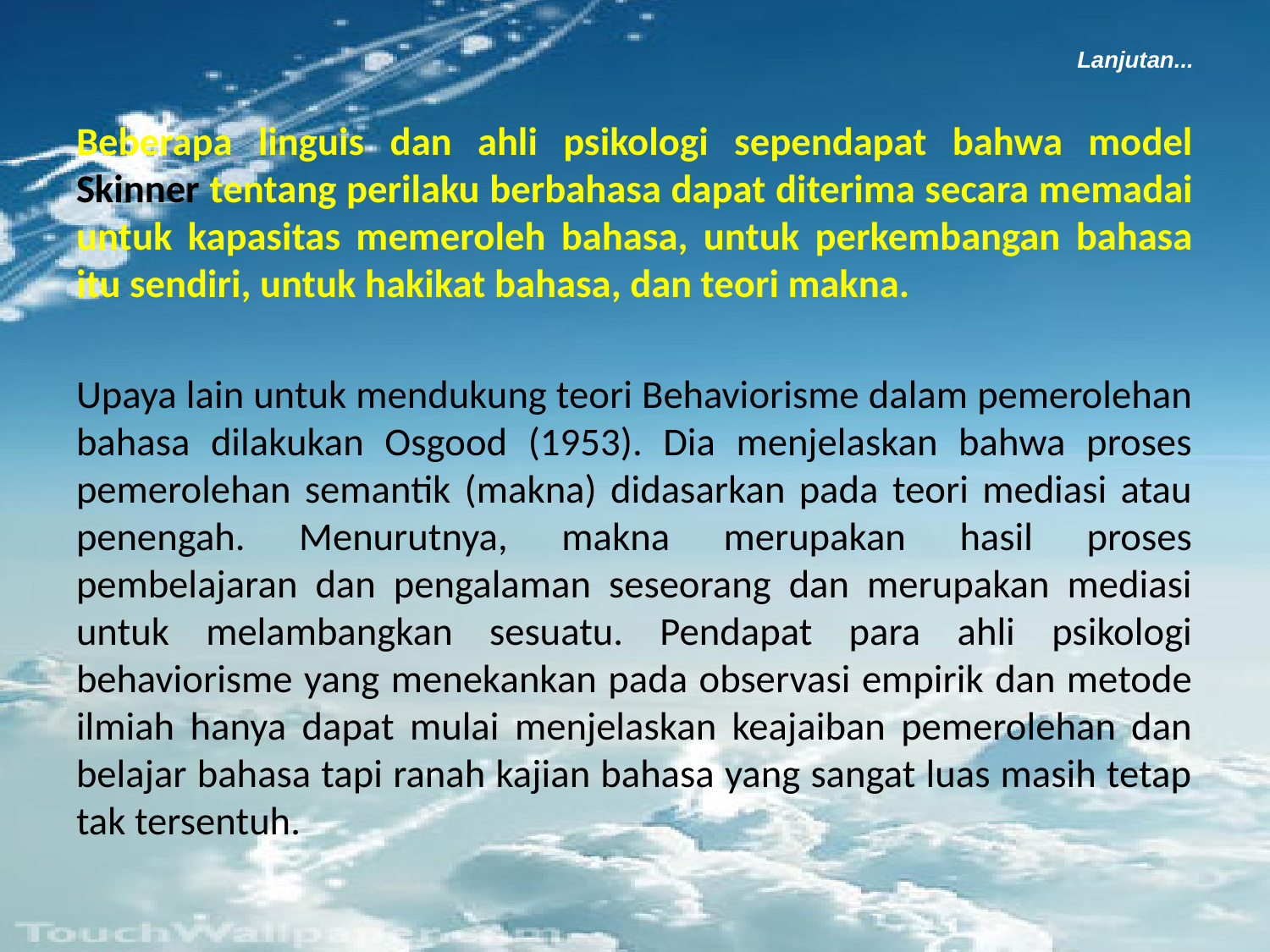

# Lanjutan...
Beberapa linguis dan ahli psikologi sependapat bahwa model Skinner tentang perilaku berbahasa dapat diterima secara memadai untuk kapasitas memeroleh bahasa, untuk perkembangan bahasa itu sendiri, untuk hakikat bahasa, dan teori makna.

Upaya lain untuk mendukung teori Behaviorisme dalam pemerolehan bahasa dilakukan Osgood (1953). Dia menjelaskan bahwa proses pemerolehan semantik (makna) didasarkan pada teori mediasi atau penengah. Menurutnya, makna merupakan hasil proses pembelajaran dan pengalaman seseorang dan merupakan mediasi untuk melambangkan sesuatu. Pendapat para ahli psikologi behaviorisme yang menekankan pada observasi empirik dan metode ilmiah hanya dapat mulai menjelaskan keajaiban pemerolehan dan belajar bahasa tapi ranah kajian bahasa yang sangat luas masih tetap tak tersentuh.